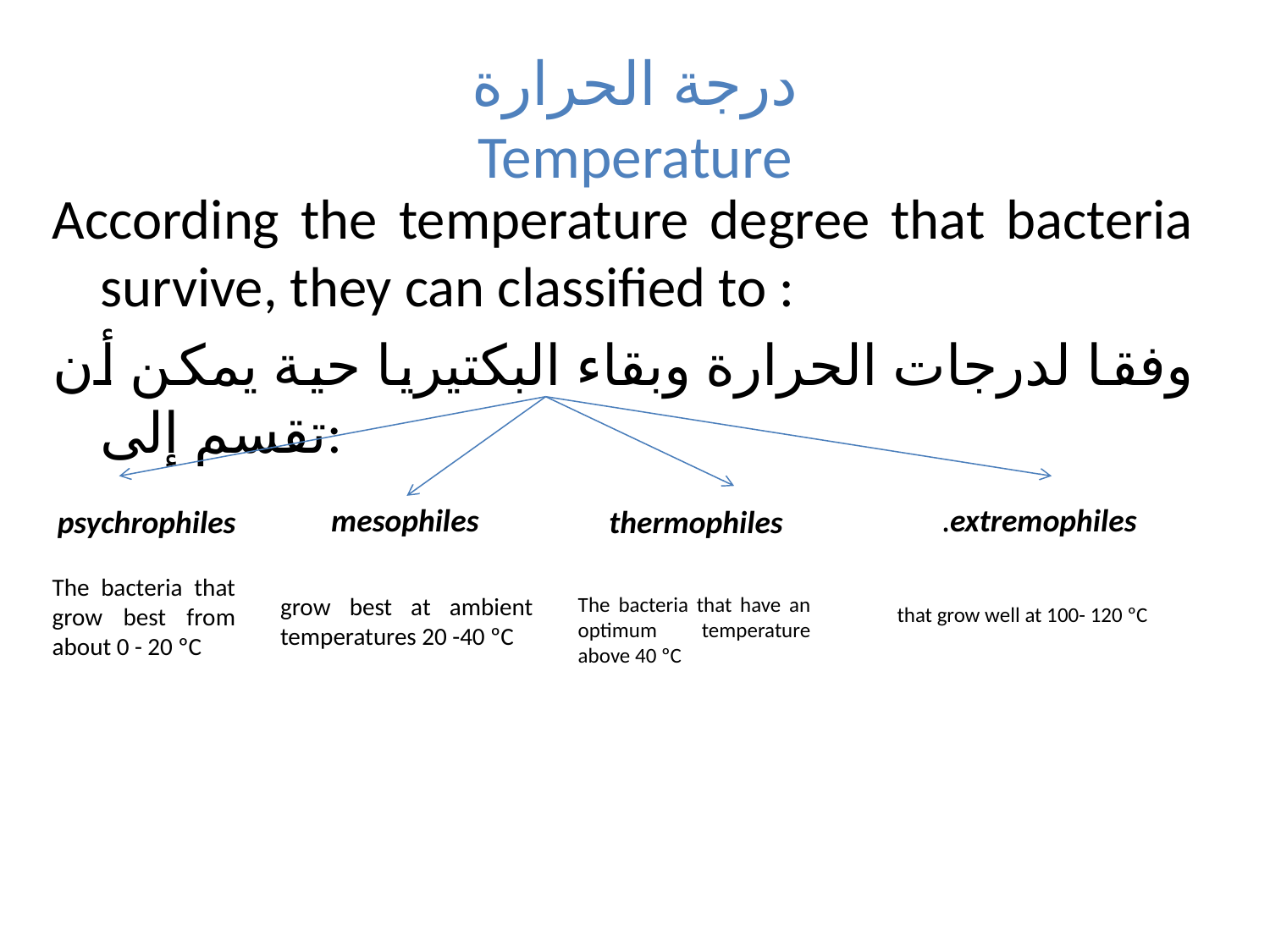

# درجة الحرارة Temperature
According the temperature degree that bacteria survive, they can classified to :
وفقا لدرجات الحرارة وبقاء البكتيريا حية يمكن أن تقسم إلى:

mesophiles
extremophiles.
psychrophiles
thermophiles
The bacteria that grow best from about 0 - 20 ºC
grow best at ambient temperatures 20 -40 ºC
The bacteria that have an optimum temperature above 40 ºC
that grow well at 100- 120 ºC